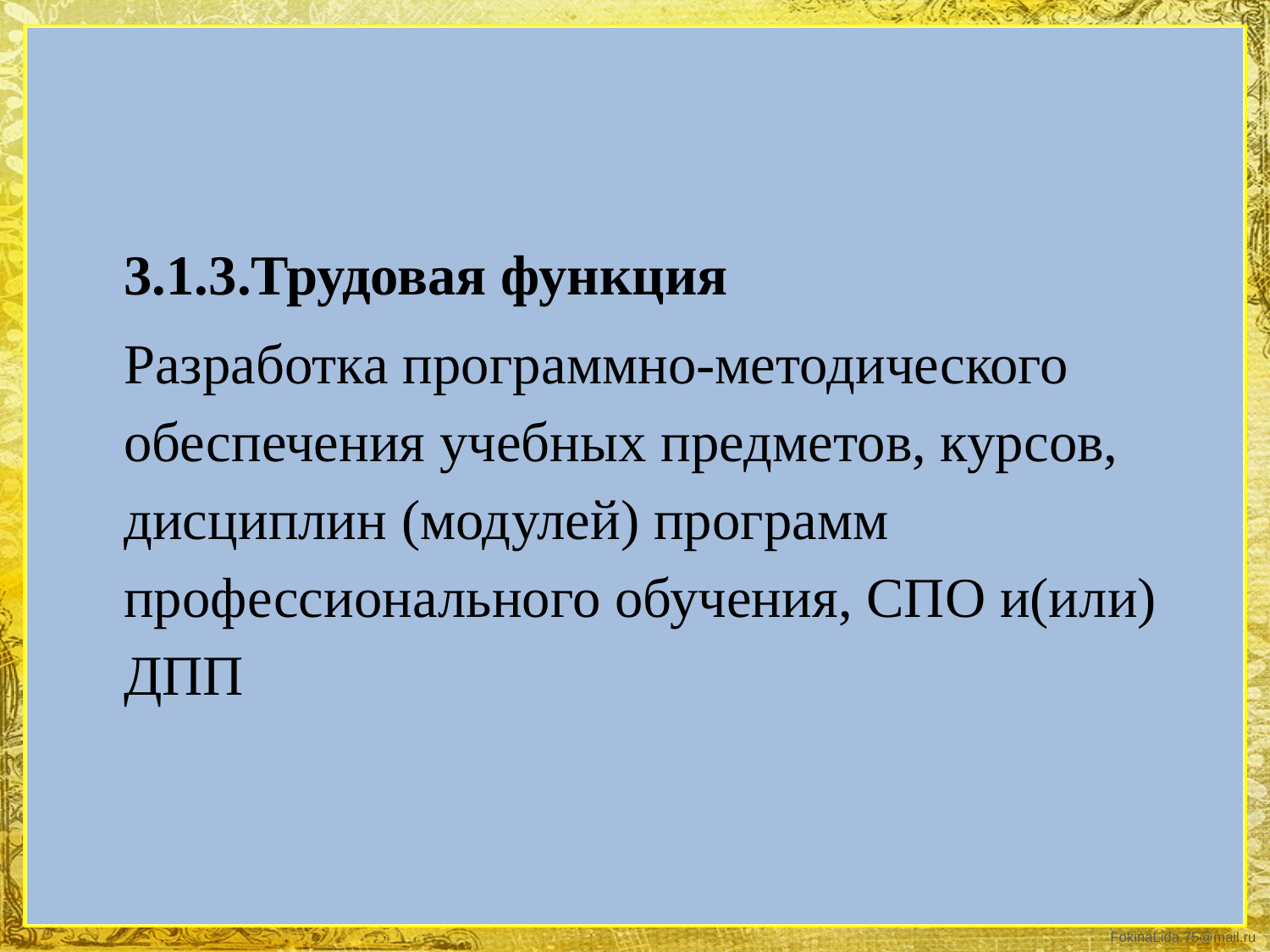

#
3.1.3.Трудовая функция
Разработка программно-методического обеспечения учебных предметов, курсов, дисциплин (модулей) программ профессионального обучения, СПО и(или) ДПП